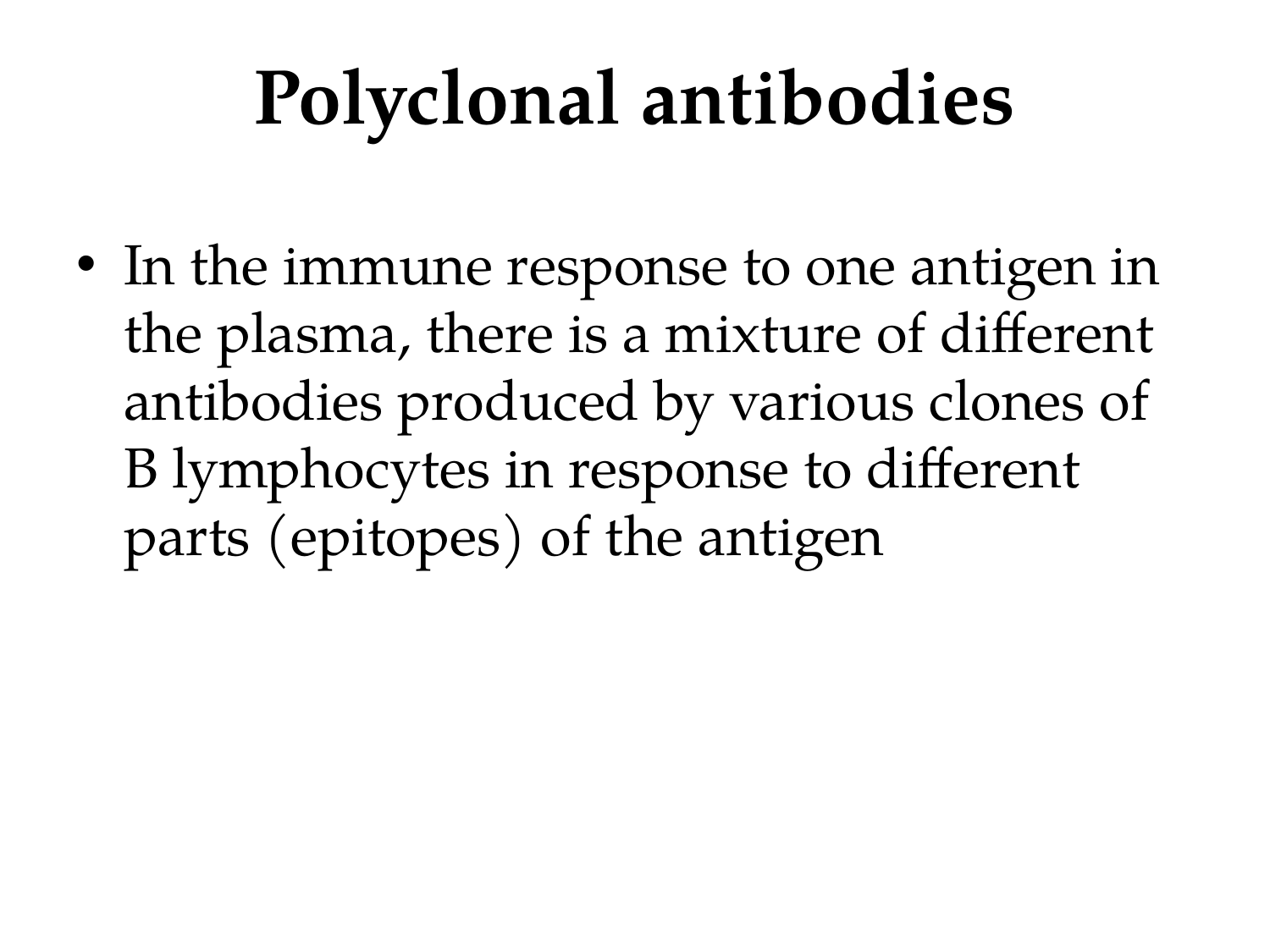

# Polyclonal antibodies
In the immune response to one antigen in the plasma, there is a mixture of different antibodies produced by various clones of B lymphocytes in response to different parts (epitopes) of the antigen